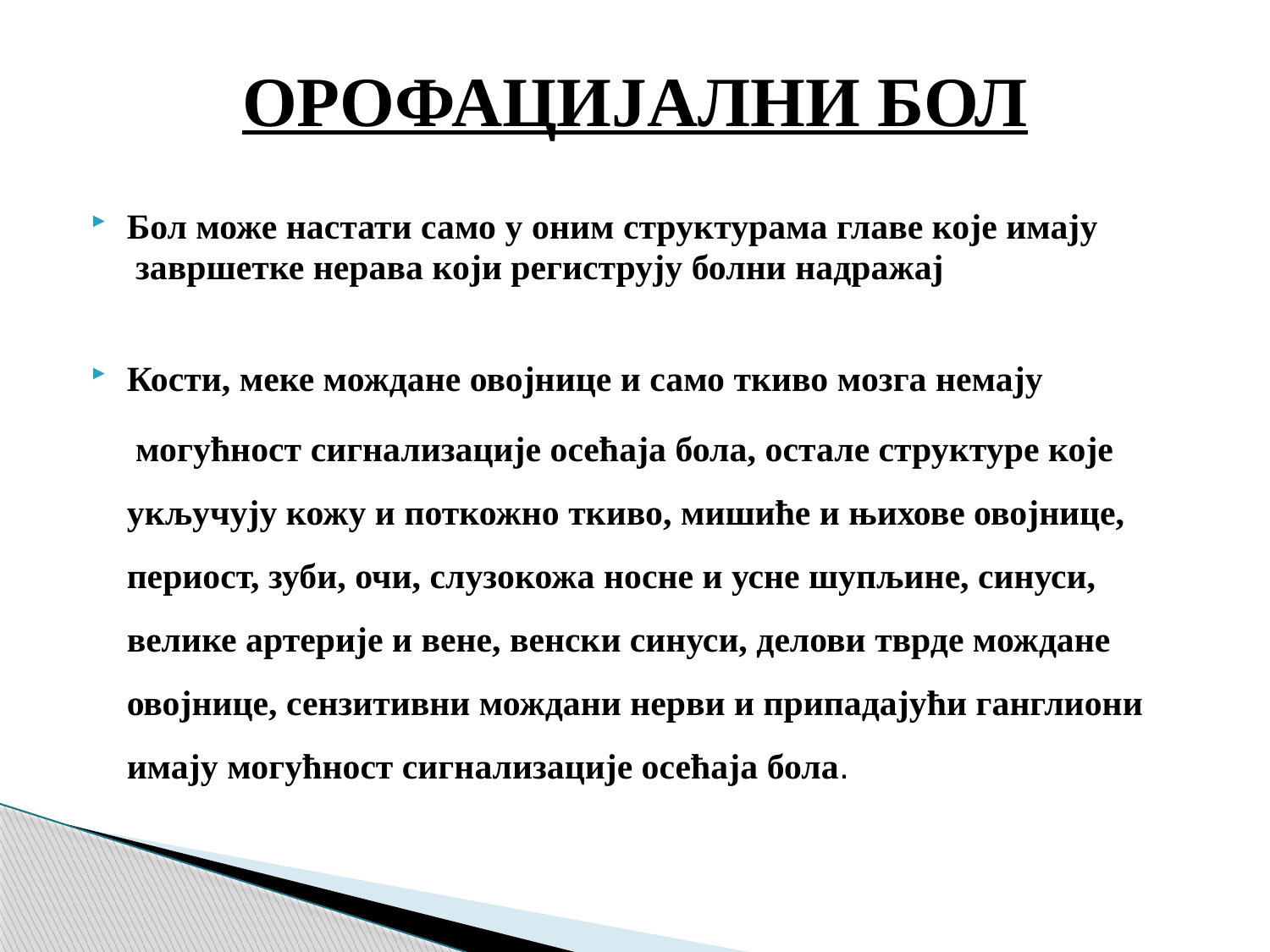

# ОРОФАЦИЈАЛНИ БОЛ
Бол може настати само у оним структурама главе које имају
     завршетке нерава који региструју болни надражај

Кости, меке мождане овојнице и само ткиво мозга немају
     могућност сигнализације осећаја бола, остале структуре које укључују кожу и поткожно ткиво, мишиће и њихове овојнице, периост, зуби, очи, слузокожа носне и усне шупљине, синуси, велике артерије и вене, венски синуси, делови тврде мождане овојнице, сензитивни мождани нерви и припадајући ганглиони имају могућност сигнализације осећаја бола.